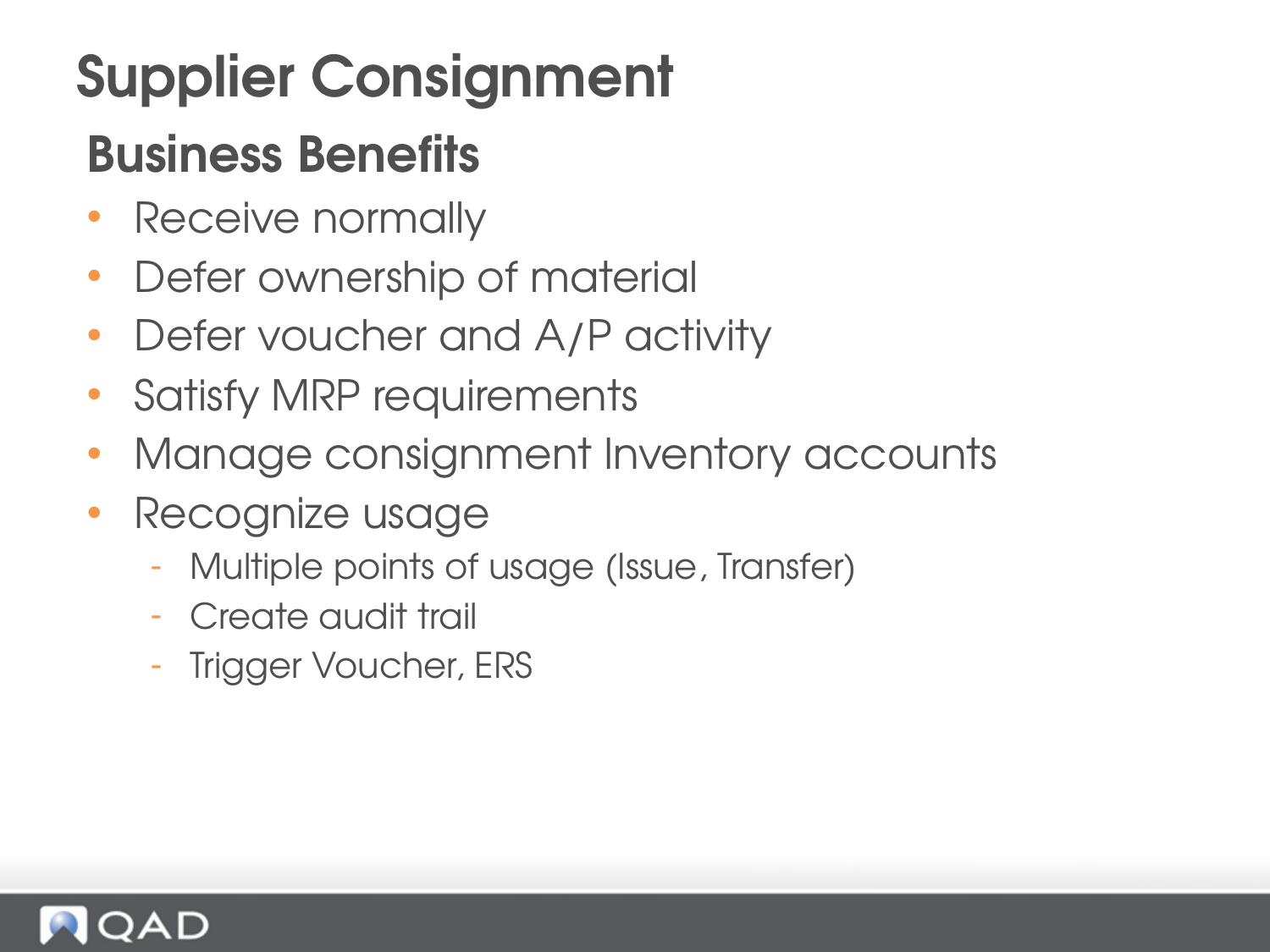

# Supplier Consignment
Business Benefits
Receive normally
Defer ownership of material
Defer voucher and A/P activity
Satisfy MRP requirements
Manage consignment Inventory accounts
Recognize usage
Multiple points of usage (Issue, Transfer)
Create audit trail
Trigger Voucher, ERS